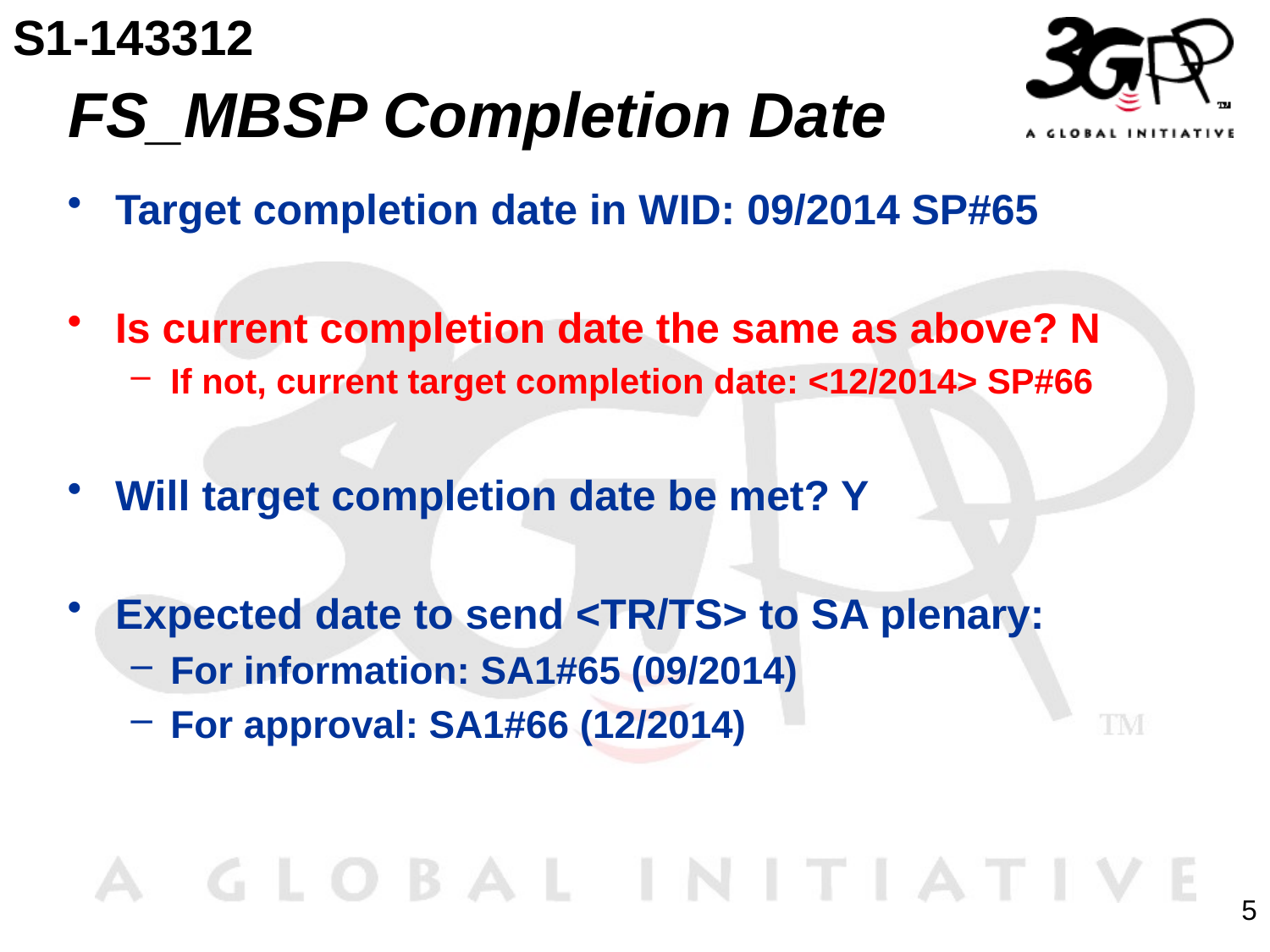

S1-143312

# FS_MBSP Completion Date
Target completion date in WID: 09/2014 SP#65

Is current completion date the same as above? N
If not, current target completion date: <12/2014> SP#66

Will target completion date be met? Y

Expected date to send <TR/TS> to SA plenary:
For information: SA1#65 (09/2014)
For approval: SA1#66 (12/2014)

5